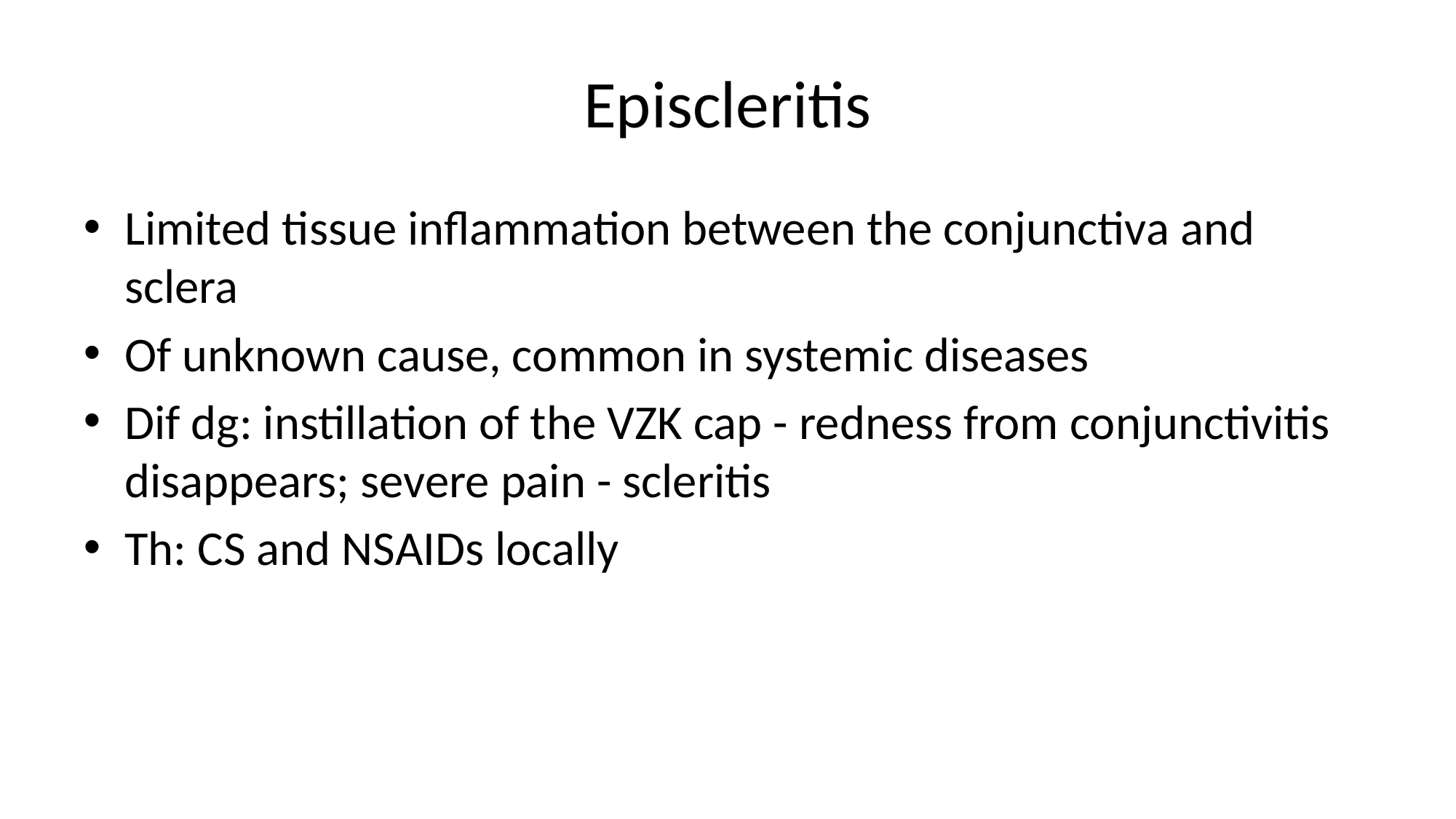

# Episcleritis
Limited tissue inflammation between the conjunctiva and sclera
Of unknown cause, common in systemic diseases
Dif dg: instillation of the VZK cap - redness from conjunctivitis disappears; severe pain - scleritis
Th: CS and NSAIDs locally